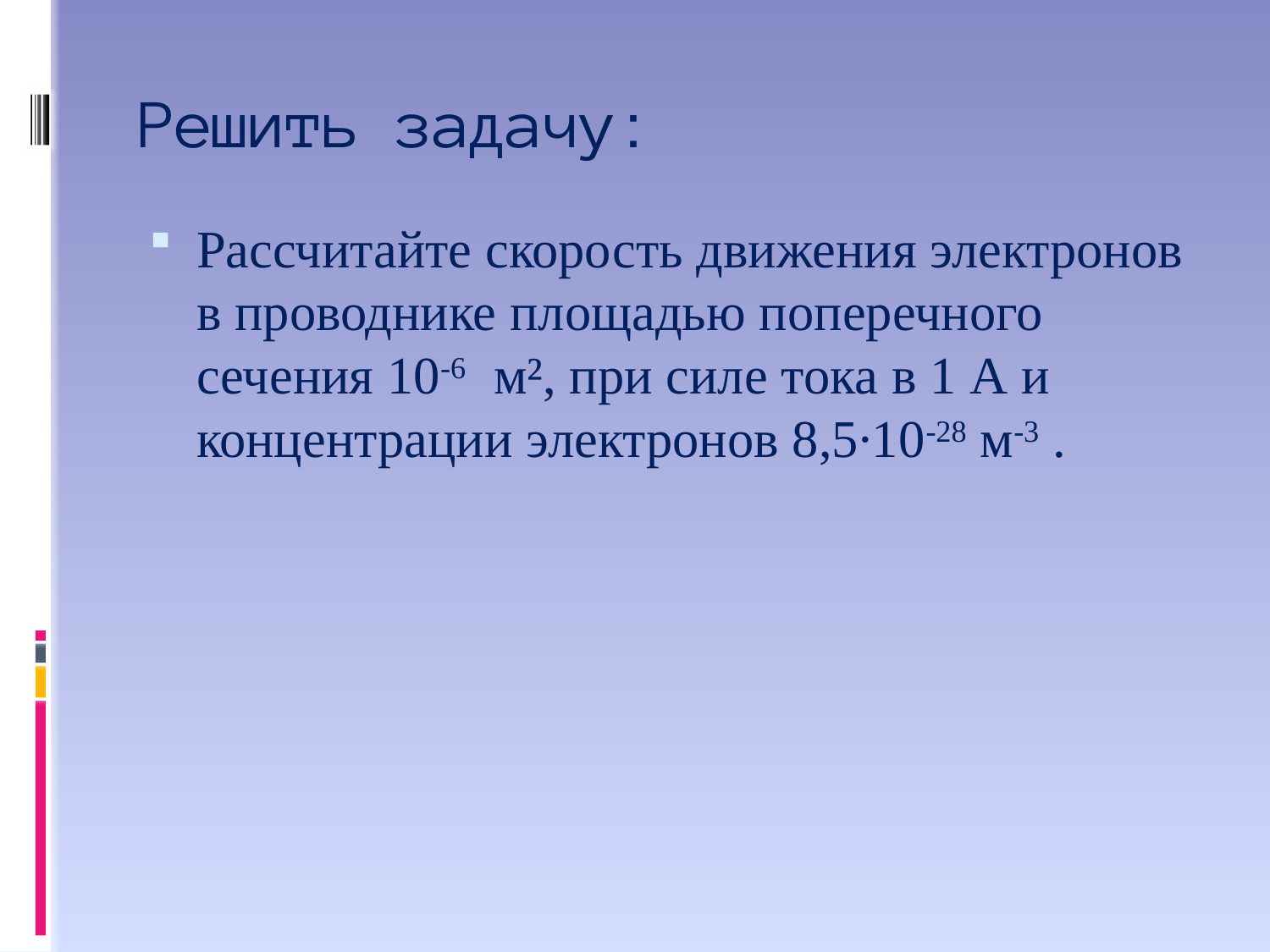

# Решить задачу:
Рассчитайте скорость движения электронов в проводнике площадью поперечного сечения 10-6  м², при силе тока в 1 А и концентрации электронов 8,5∙10-28 м-3 .